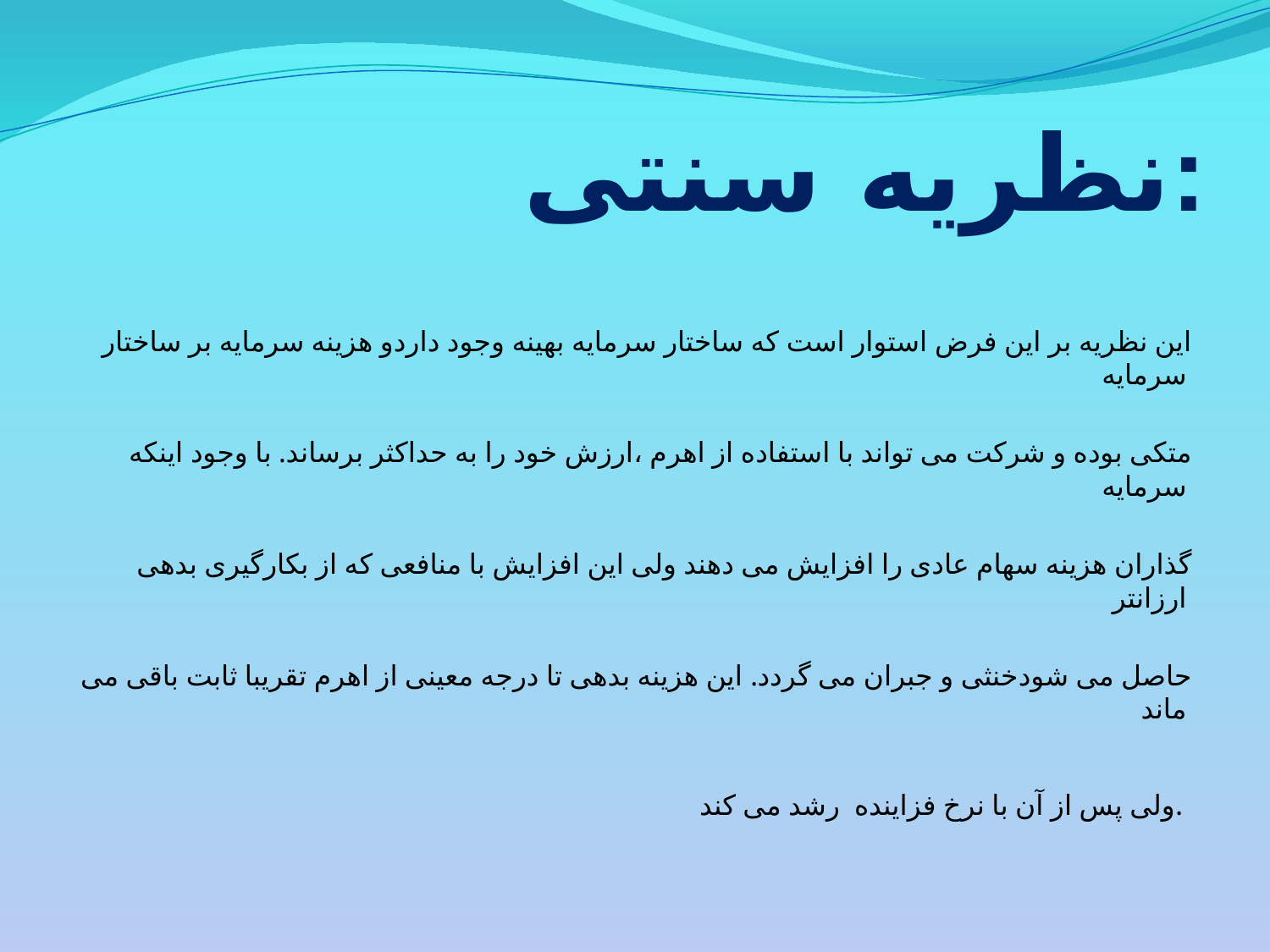

# نظريه سنتی:
این نظریه بر این فرض استوار است که ساختار سرمایه بهینه وجود داردو هزینه سرمایه بر ساختار سرمایه

متکی بوده و شرکت می تواند با استفاده از اهرم ،ارزش خود را به حداکثر برساند. با وجود اینکه سرمایه

گذاران هزینه سهام عادی را افزایش می دهند ولی این افزایش با منافعی که از بکارگیری بدهی ارزانتر

حاصل می شودخنثی و جبران می گردد. این هزینه بدهی تا درجه معینی از اهرم تقریبا ثابت باقی می ماند

ولی پس از آن با نرخ فزاینده  رشد می کند.